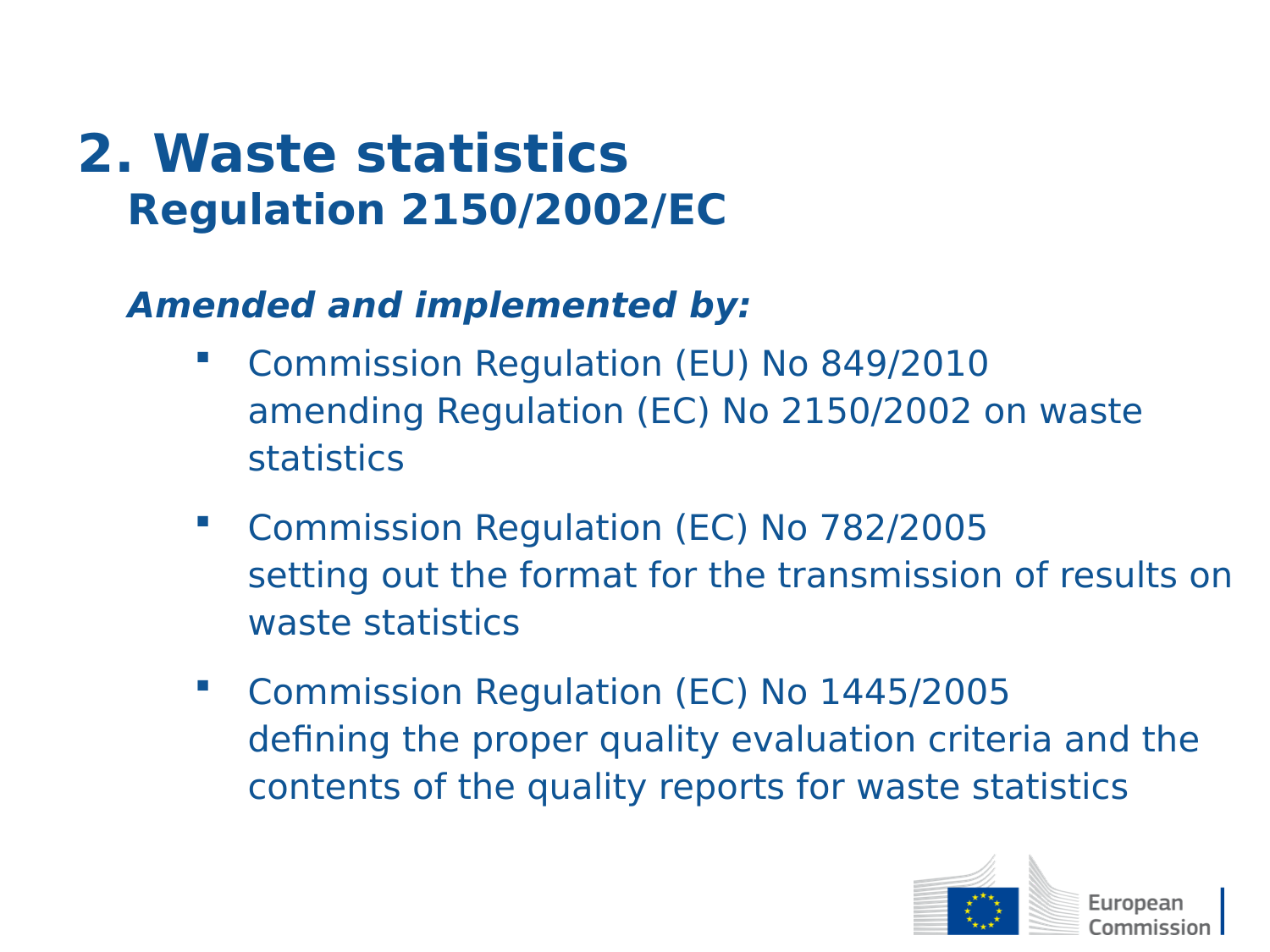

# 2. Waste statistics Regulation 2150/2002/EC
Amended and implemented by:
Commission Regulation (EU) No 849/2010
amending Regulation (EC) No 2150/2002 on waste statistics
Commission Regulation (EC) No 782/2005
setting out the format for the transmission of results on waste statistics
Commission Regulation (EC) No 1445/2005
defining the proper quality evaluation criteria and the contents of the quality reports for waste statistics